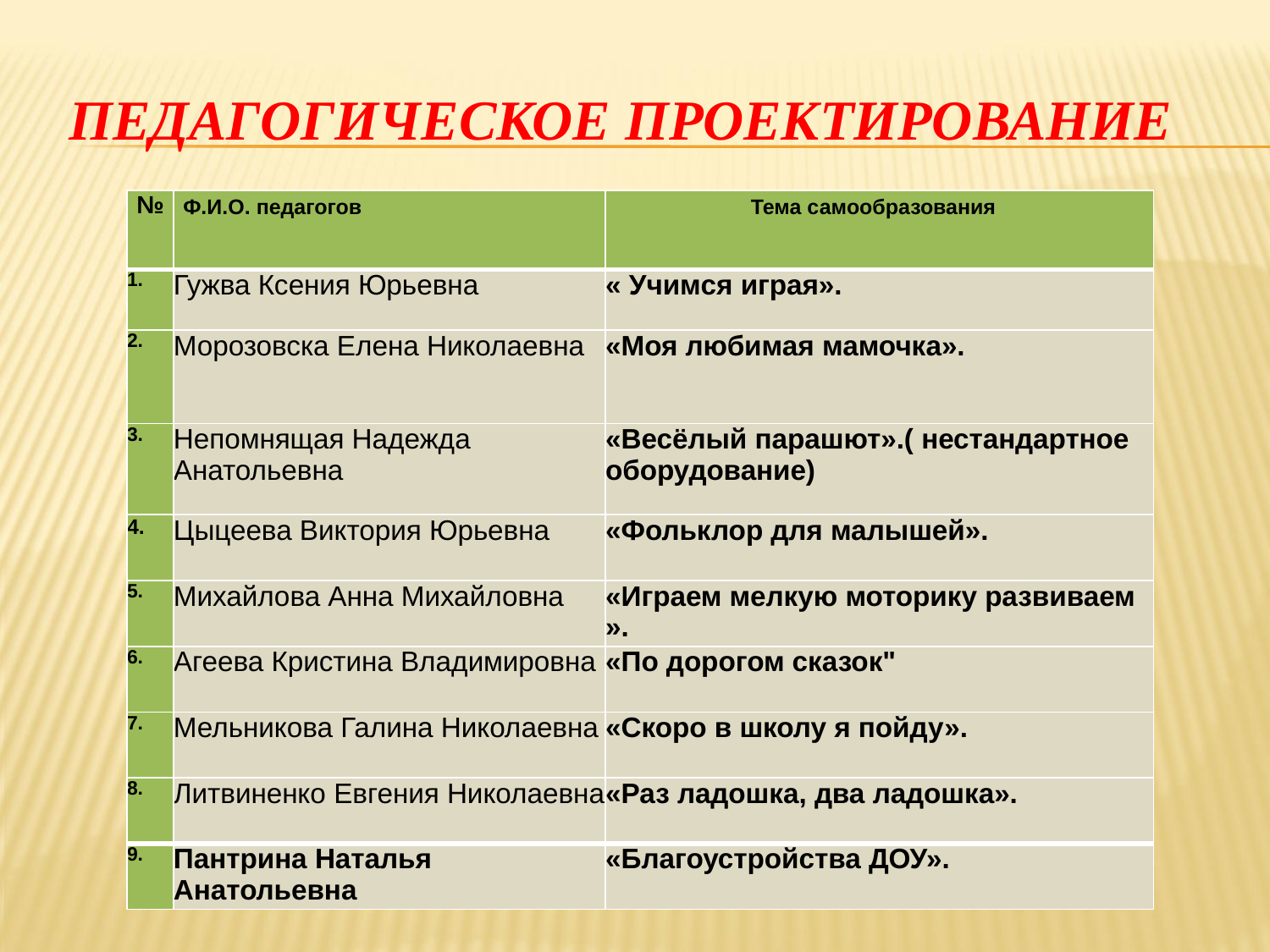

# ПЕДАГОГИЧЕСКОЕ ПРОЕКТИРОВАНИЕ
| № | Ф.И.О. педагогов | Тема самообразования |
| --- | --- | --- |
| 1. | Гужва Ксения Юрьевна | « Учимся играя». |
| 2. | Морозовска Елена Николаевна | «Моя любимая мамочка». |
| 3. | Непомнящая Надежда Анатольевна | «Весёлый парашют».( нестандартное оборудование) |
| 4. | Цыцеева Виктория Юрьевна | «Фольклор для малышей». |
| 5. | Михайлова Анна Михайловна | «Играем мелкую моторику развиваем ». |
| 6. | Агеева Кристина Владимировна | «По дорогом сказок" |
| 7. | Мельникова Галина Николаевна | «Скоро в школу я пойду». |
| 8. | Литвиненко Евгения Николаевна | «Раз ладошка, два ладошка». |
| 9. | Пантрина Наталья Анатольевна | «Благоустройства ДОУ». |